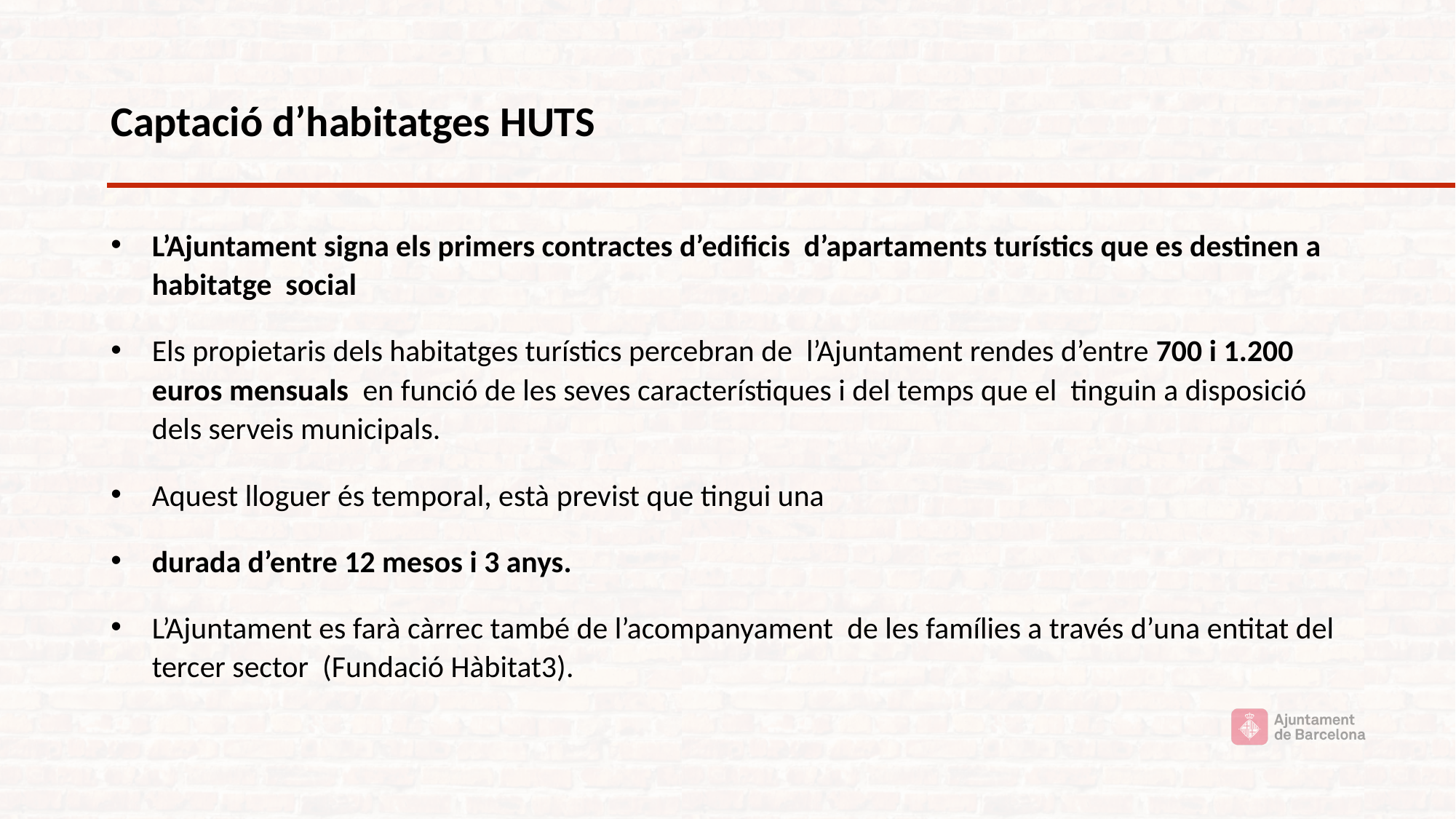

# Captació d’habitatges HUTS
L’Ajuntament signa els primers contractes d’edificis  d’apartaments turístics que es destinen a habitatge  social
Els propietaris dels habitatges turístics percebran de  l’Ajuntament rendes d’entre 700 i 1.200 euros mensuals  en funció de les seves característiques i del temps que el  tinguin a disposició dels serveis municipals.
Aquest lloguer és temporal, està previst que tingui una
durada d’entre 12 mesos i 3 anys.
L’Ajuntament es farà càrrec també de l’acompanyament  de les famílies a través d’una entitat del tercer sector  (Fundació Hàbitat3).